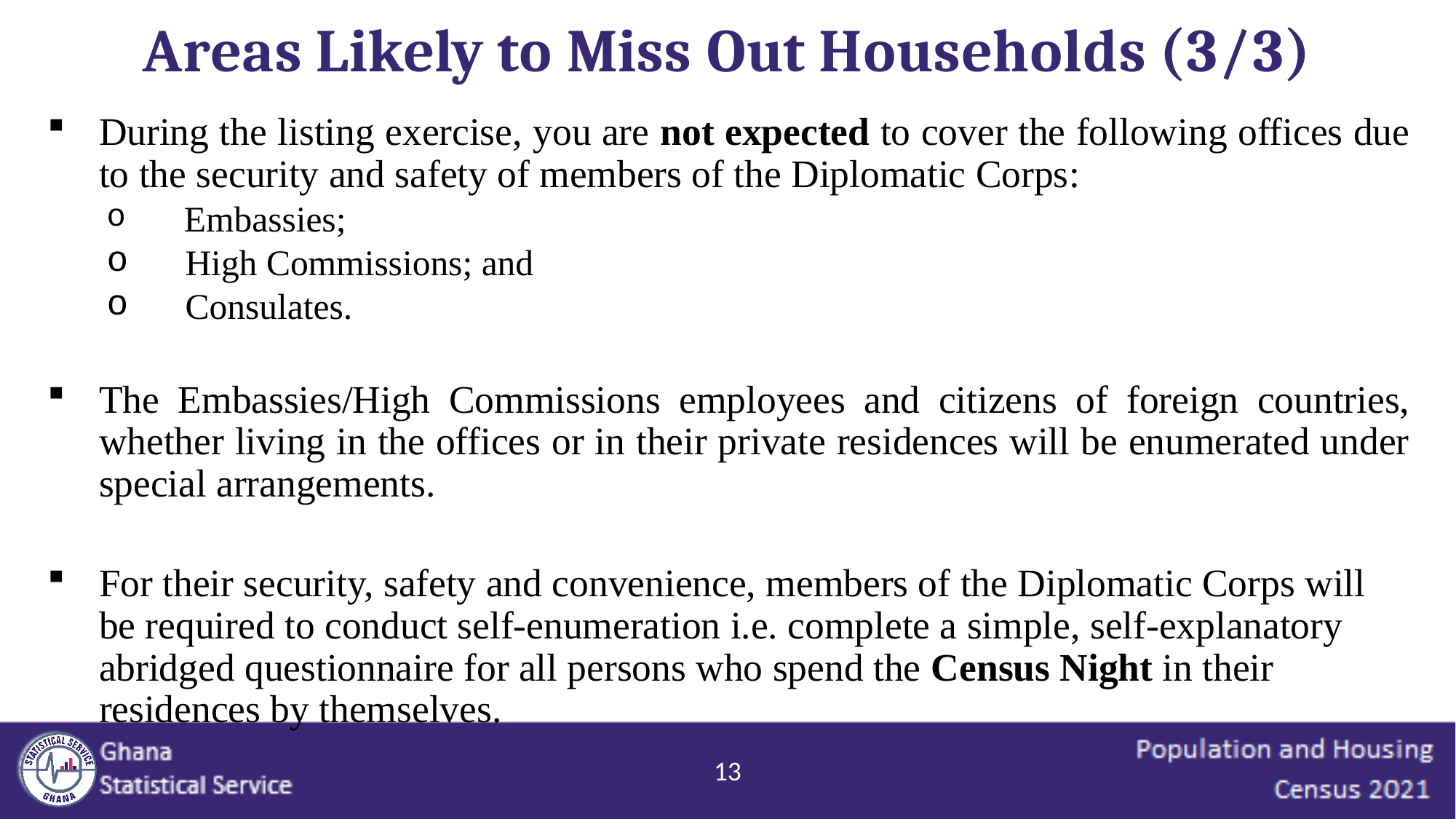

Areas Likely to Miss Out Households (3/3)
During the listing exercise, you are not expected to cover the following offices due to the security and safety of members of the Diplomatic Corps:
 Embassies;
 High Commissions; and
 Consulates.

The Embassies/High Commissions employees and citizens of foreign countries, whether living in the offices or in their private residences will be enumerated under special arrangements.

For their security, safety and convenience, members of the Diplomatic Corps will be required to conduct self-enumeration i.e. complete a simple, self-explanatory abridged questionnaire for all persons who spend the Census Night in their residences by themselves.

13